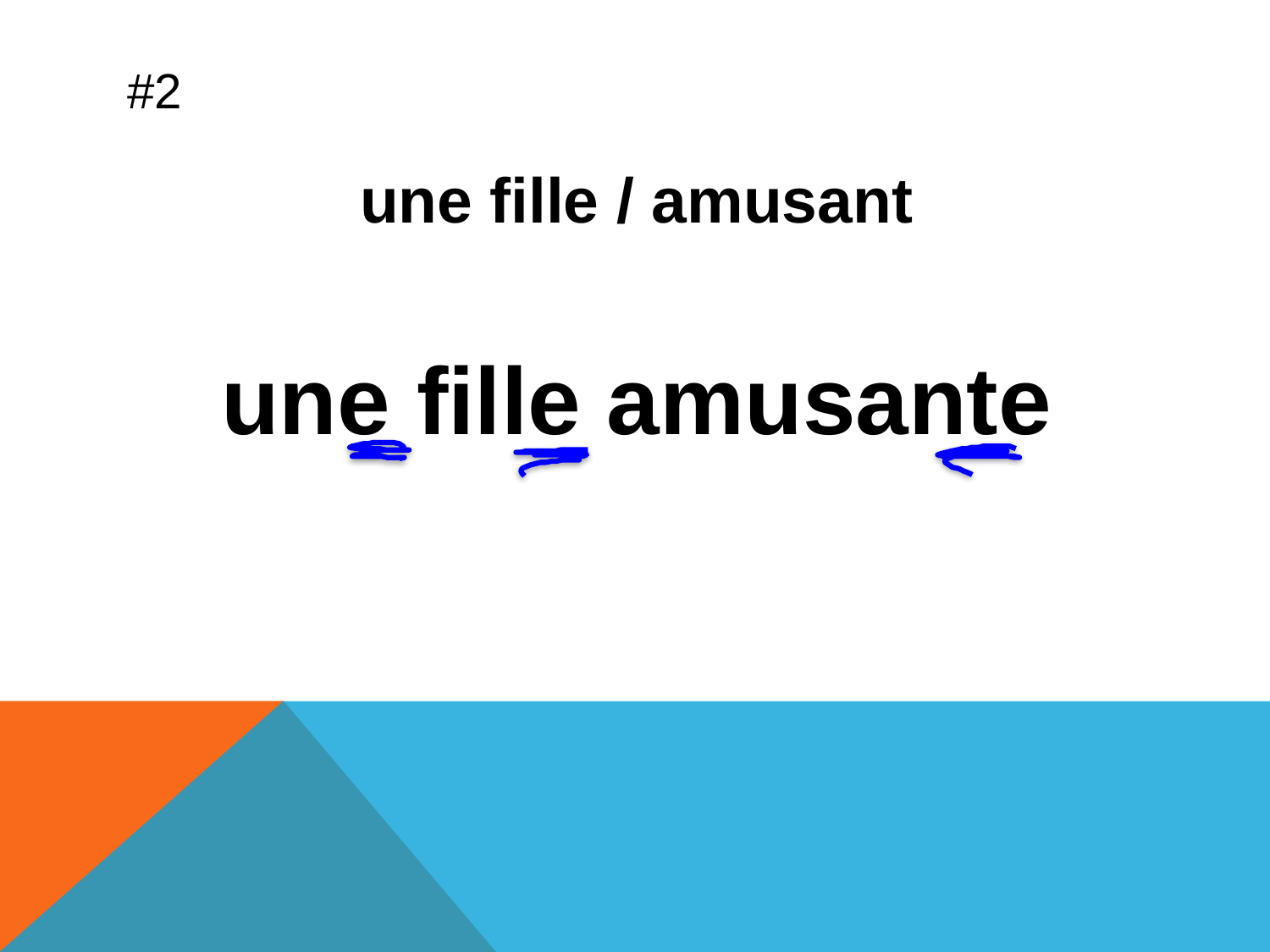

# #2
une fille / amusant

une fille amusante